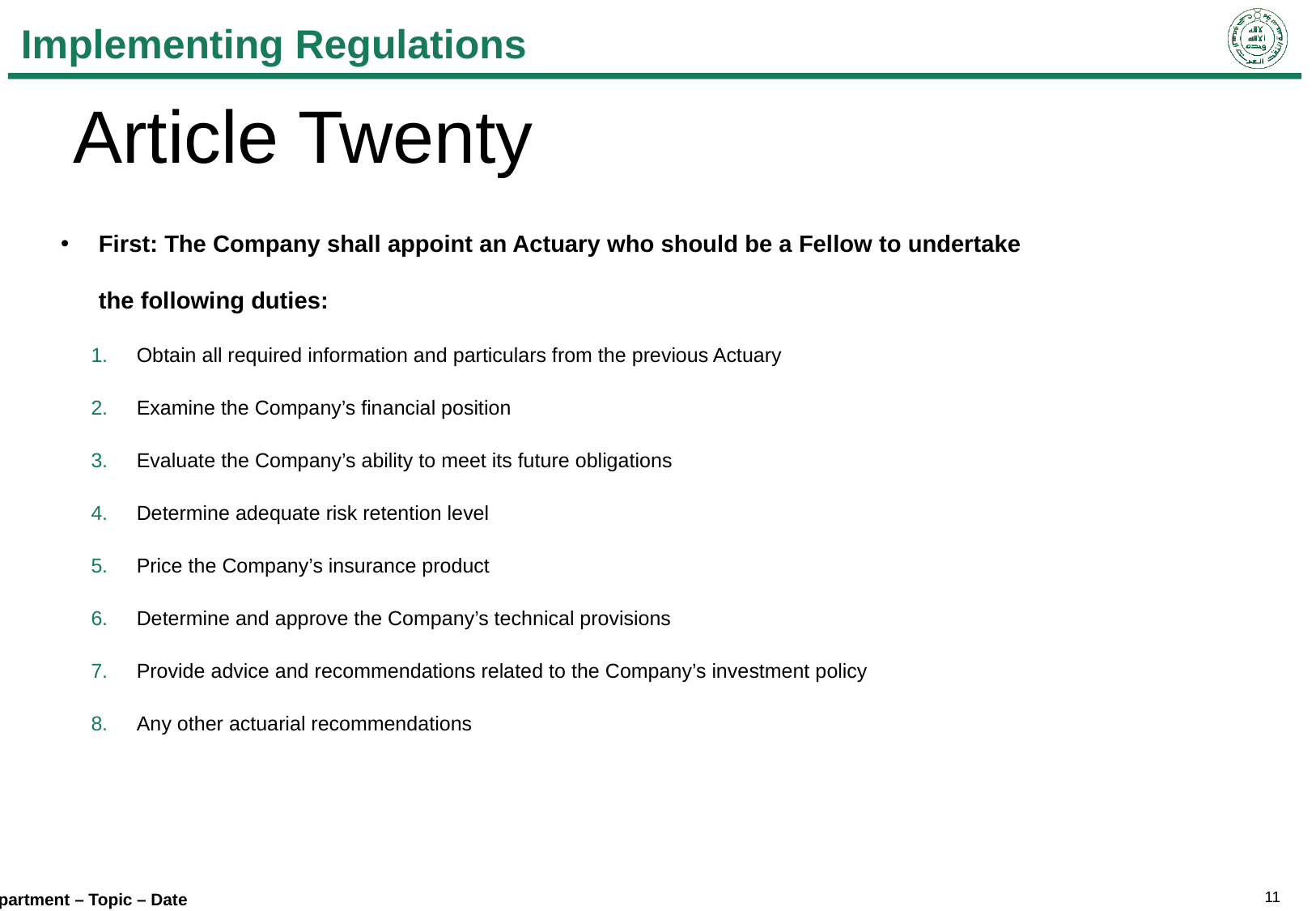

# Implementing Regulations
Article Twenty
First: The Company shall appoint an Actuary who should be a Fellow to undertake
the following duties:
Obtain all required information and particulars from the previous Actuary
Examine the Company’s financial position
Evaluate the Company’s ability to meet its future obligations
Determine adequate risk retention level
Price the Company’s insurance product
Determine and approve the Company’s technical provisions
Provide advice and recommendations related to the Company’s investment policy
Any other actuarial recommendations